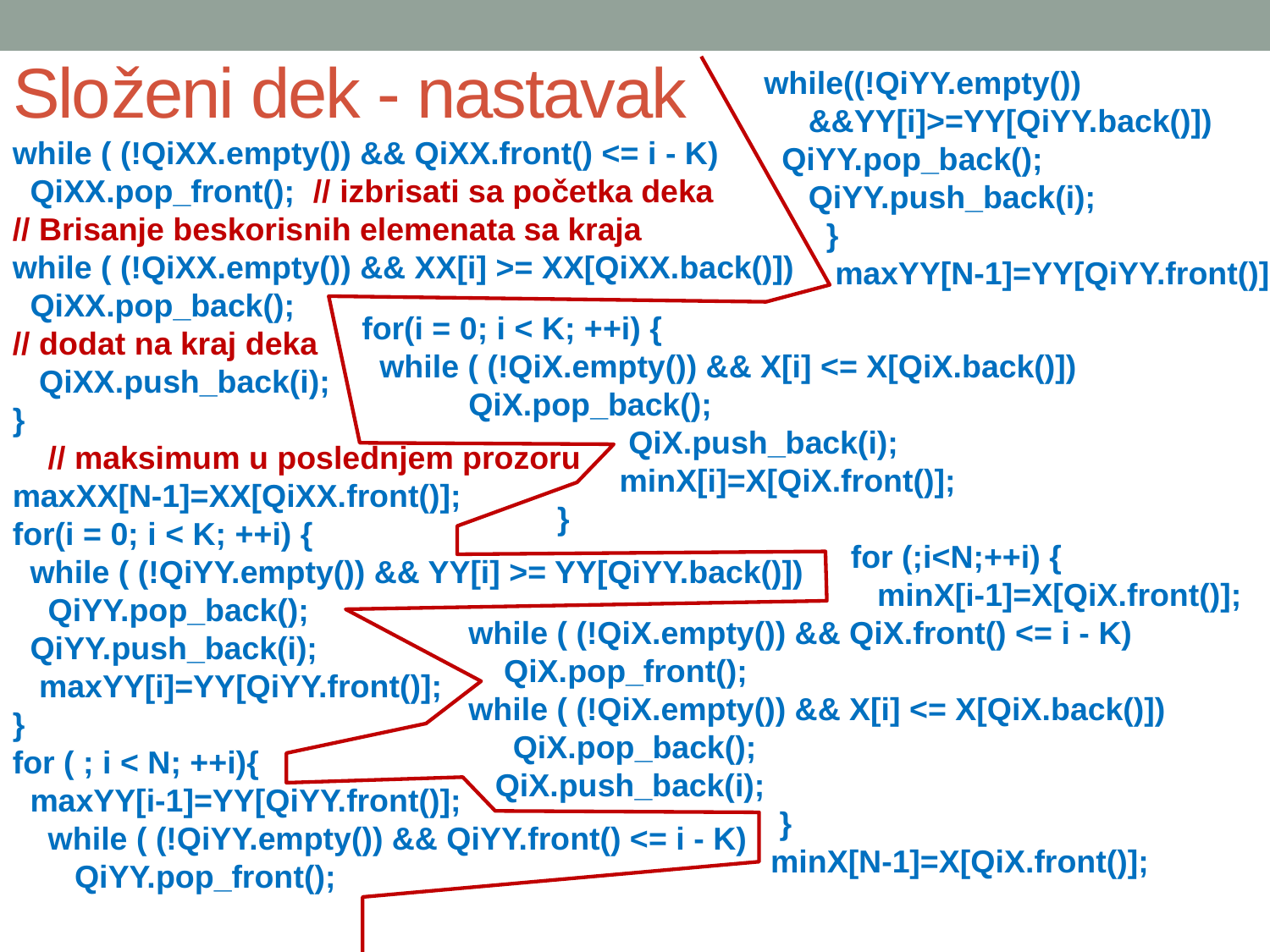

# Složeni dek - nastavak

while((!QiYY.empty())
     &&YY[i]>=YY[QiYY.back()])
  QiYY.pop_back();
     QiYY.push_back(i);
       }
        maxYY[N-1]=YY[QiYY.front()];
while ( (!QiXX.empty()) && QiXX.front() <= i - K)
  QiXX.pop_front();  // izbrisati sa početka deka
// Brisanje beskorisnih elemenata sa kraja
while ( (!QiXX.empty()) && XX[i] >= XX[QiXX.back()])
  QiXX.pop_back();
// dodat na kraj deka
   QiXX.push_back(i);
}
    // maksimum u poslednjem prozoru
maxXX[N-1]=XX[QiXX.front()];
for(i = 0; i < K; ++i) {
  while ( (!QiYY.empty()) && YY[i] >= YY[QiYY.back()])
    QiYY.pop_back();
  QiYY.push_back(i);
   maxYY[i]=YY[QiYY.front()];
}
for ( ; i < N; ++i){
  maxYY[i-1]=YY[QiYY.front()];
    while ( (!QiYY.empty()) && QiYY.front() <= i - K)
       QiYY.pop_front();

for(i = 0; i < K; ++i) {
  while ( (!QiX.empty()) && X[i] <= X[QiX.back()])
            QiX.pop_back();
                              QiX.push_back(i);
                             minX[i]=X[QiX.front()];
                      }
                                                       for (;i<N;++i) {
                                                          minX[i-1]=X[QiX.front()];
            while ( (!QiX.empty()) && QiX.front() <= i - K)
                QiX.pop_front();
            while ( (!QiX.empty()) && X[i] <= X[QiX.back()])
                 QiX.pop_back();
               QiX.push_back(i);
                                               }
                                              minX[N-1]=X[QiX.front()];